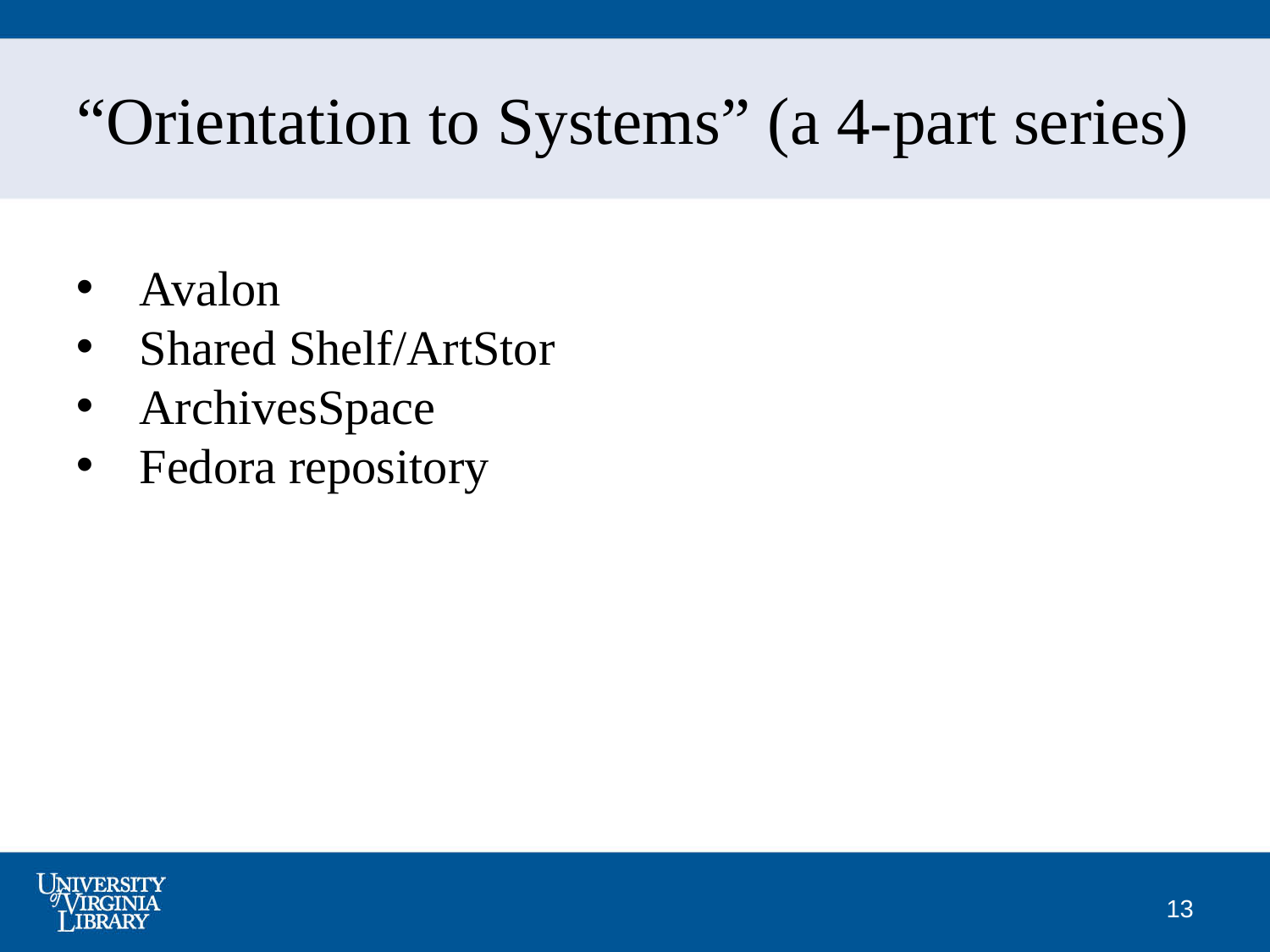

“Orientation to Systems” (a 4-part series)
Avalon
Shared Shelf/ArtStor
ArchivesSpace
Fedora repository